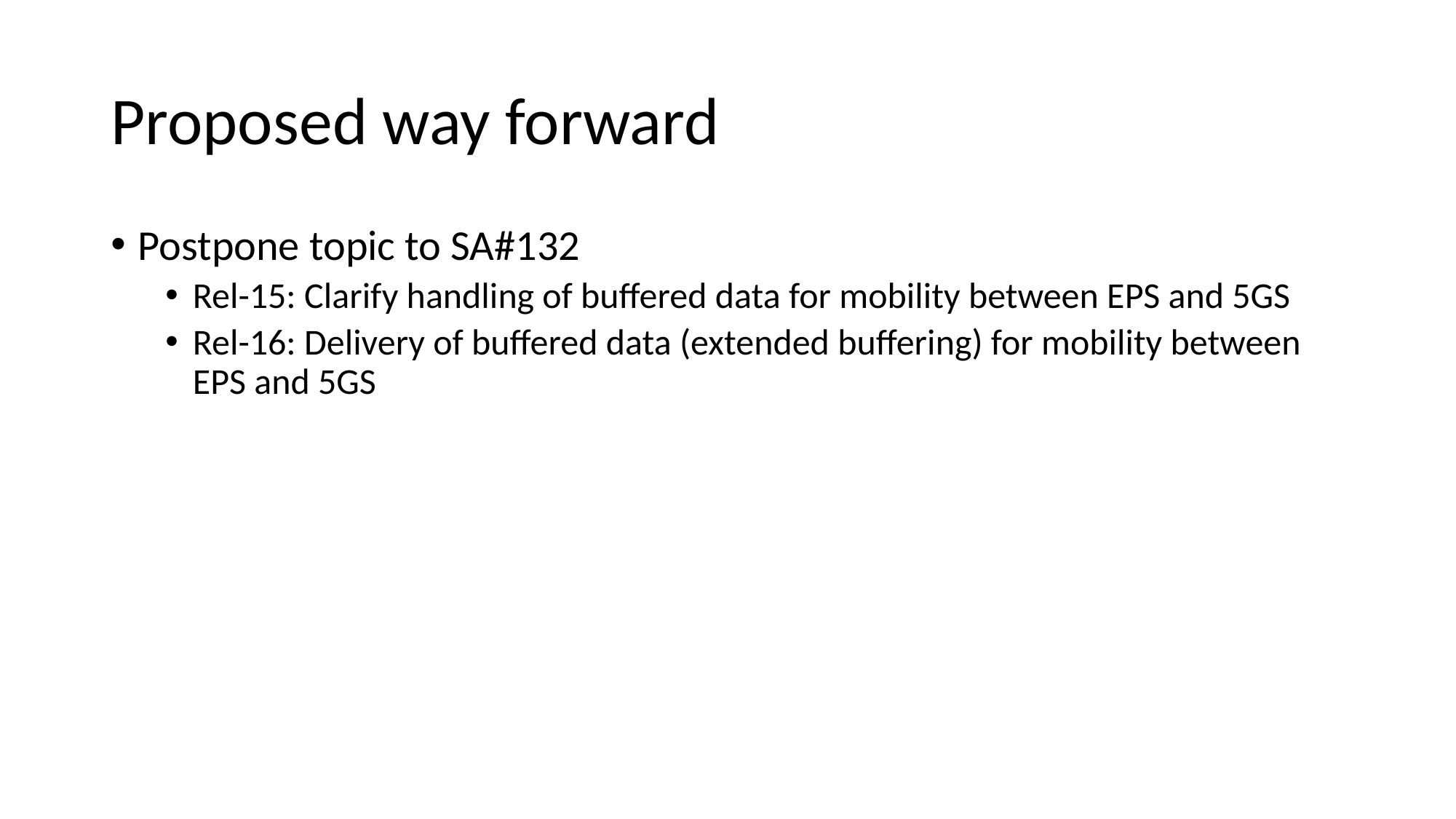

# Proposed way forward
Postpone topic to SA#132
Rel-15: Clarify handling of buffered data for mobility between EPS and 5GS
Rel-16: Delivery of buffered data (extended buffering) for mobility between EPS and 5GS